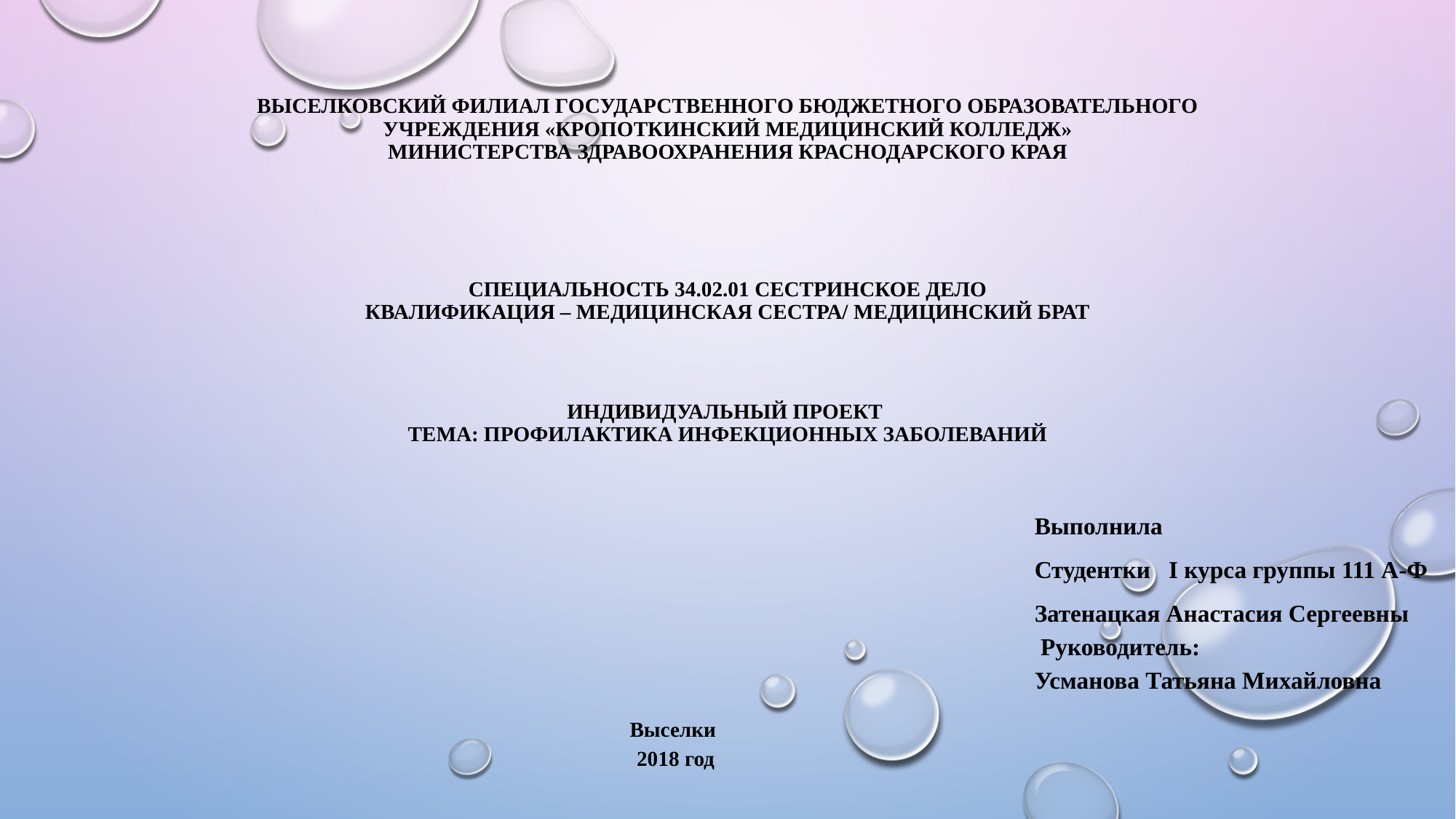

# Выселковский филиал государственного бюджетного образовательного учреждения «Кропоткинский медицинский колледж» министерства здравоохранения Краснодарского края   Специальность 34.02.01 Сестринское дело Квалификация – Медицинская сестра/ Медицинский брат         Индивидуальный проект  Тема: Профилактика инфекционных заболеваний
Выполнила
Студентки   I курса группы 111 А-Ф
Затенацкая Анастасия Сергеевны
 Руководитель:
Усманова Татьяна Михайловна

Выселки
2018 год